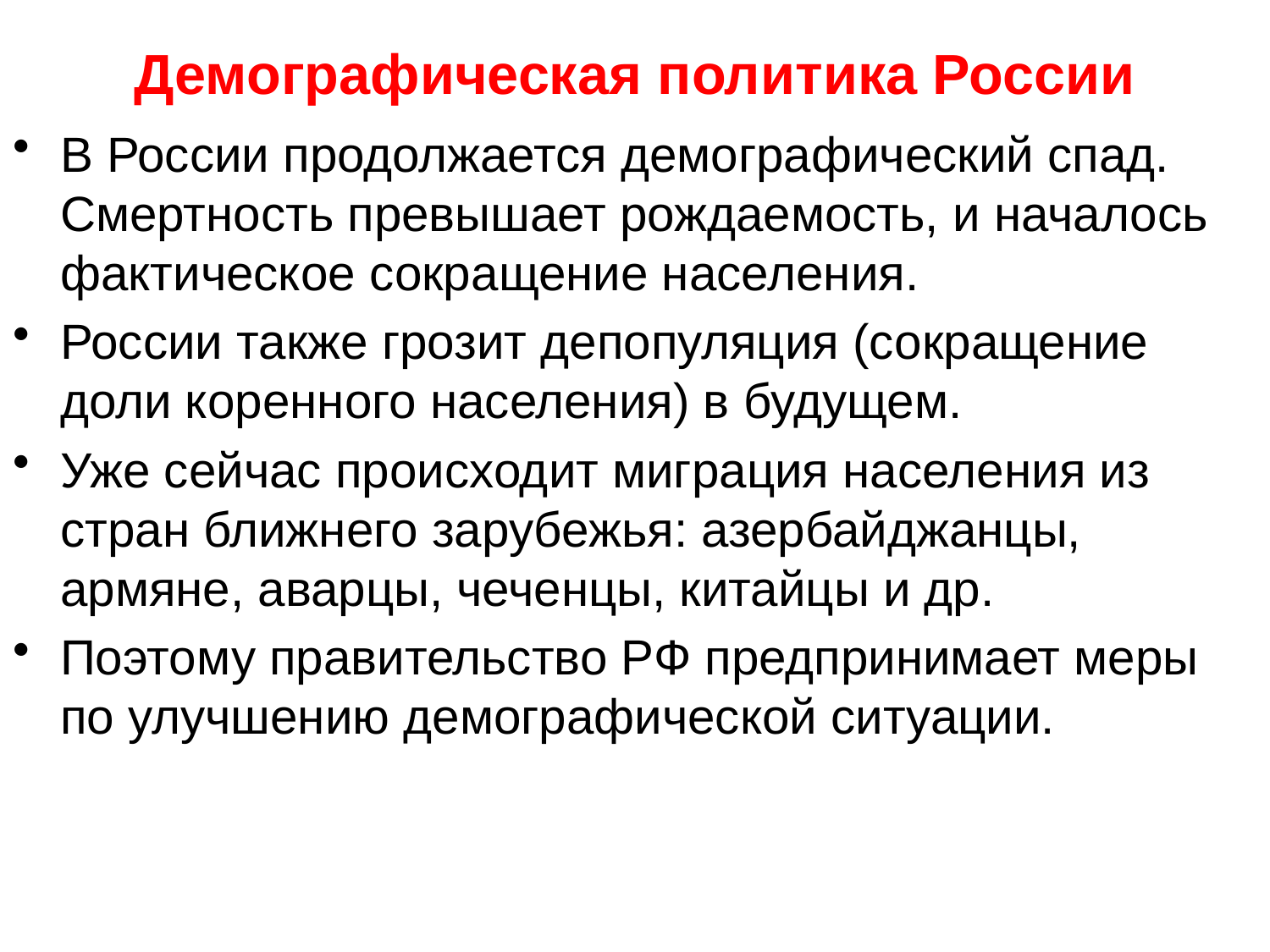

# Демографическая политика России
В России продолжается демографический спад. Смертность превышает рождаемость, и началось фактическое сокращение населения.
России также грозит депопуляция (сокращение доли коренного населения) в будущем.
Уже сейчас происходит миграция населения из стран ближнего зарубежья: азербайджанцы, армяне, аварцы, чеченцы, китайцы и др.
Поэтому правительство РФ предпринимает меры по улучшению демографической ситуации.